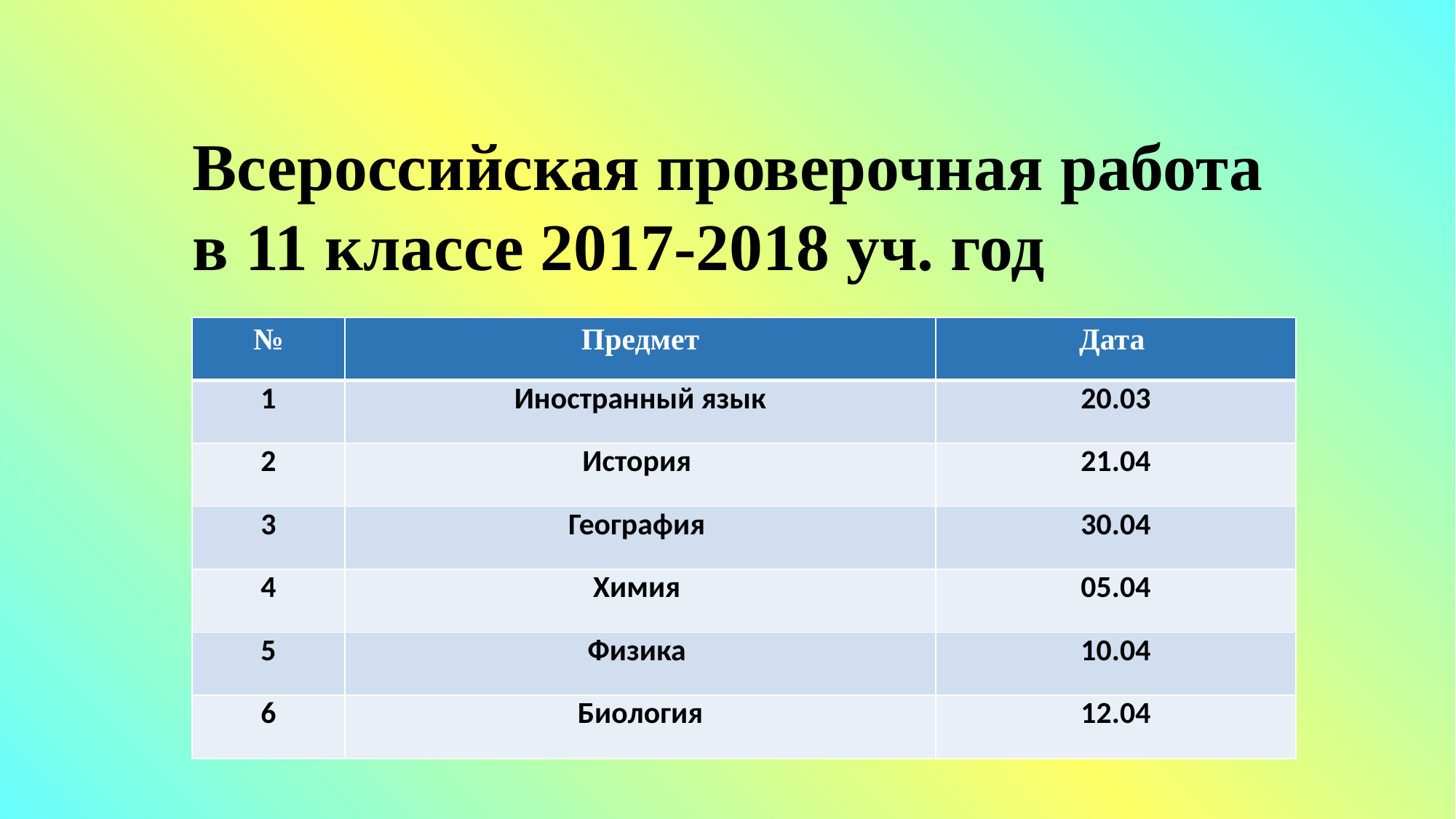

Всероссийская проверочная работа в 11 классе 2017-2018 уч. год
| № | Предмет | Дата |
| --- | --- | --- |
| 1 | Иностранный язык | 20.03 |
| 2 | История | 21.04 |
| 3 | География | 30.04 |
| 4 | Химия | 05.04 |
| 5 | Физика | 10.04 |
| 6 | Биология | 12.04 |

№
Предмет
Дата
1